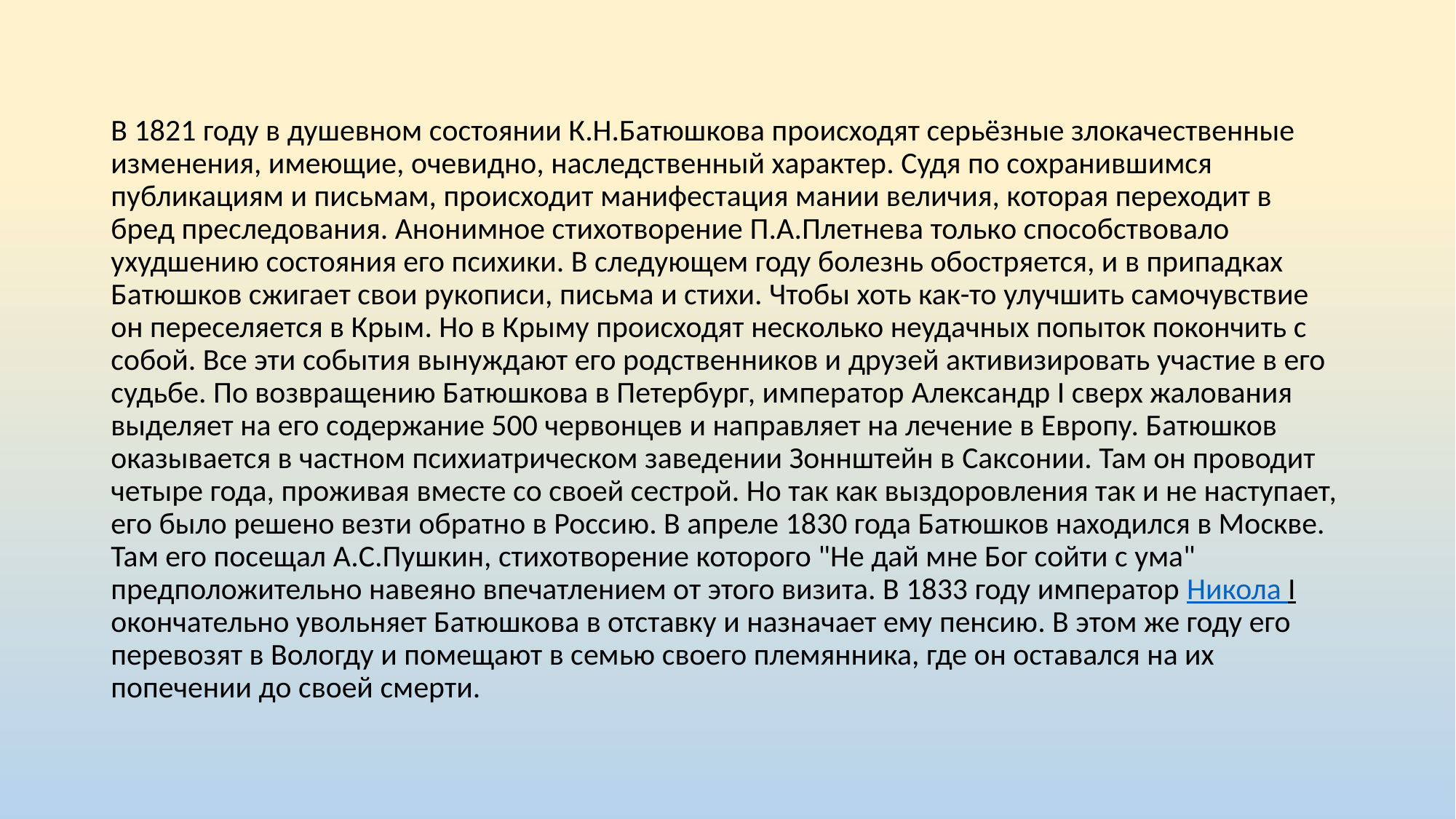

# В 1821 году в душевном состоянии К.Н.Батюшкова происходят серьёзные злокачественные изменения, имеющие, очевидно, наследственный характер. Судя по сохранившимся публикациям и письмам, происходит манифестация мании величия, которая переходит в бред преследования. Анонимное стихотворение П.А.Плетнева только способствовало ухудшению состояния его психики. В следующем году болезнь обостряется, и в припадках Батюшков сжигает свои рукописи, письма и стихи. Чтобы хоть как-то улучшить самочувствие он переселяется в Крым. Но в Крыму происходят несколько неудачных попыток покончить с собой. Все эти события вынуждают его родственников и друзей активизировать участие в его судьбе. По возвращению Батюшкова в Петербург, император Александр I сверх жалования выделяет на его содержание 500 червонцев и направляет на лечение в Европу. Батюшков оказывается в частном психиатрическом заведении Зоннштейн в Саксонии. Там он проводит четыре года, проживая вместе со своей сестрой. Но так как выздоровления так и не наступает, его было решено везти обратно в Россию. В апреле 1830 года Батюшков находился в Москве. Там его посещал А.С.Пушкин, стихотворение которого "Не дай мне Бог сойти с ума" предположительно навеяно впечатлением от этого визита. В 1833 году император Никола Iокончательно увольняет Батюшкова в отставку и назначает ему пенсию. В этом же году его перевозят в Вологду и помещают в семью своего племянника, где он оставался на их попечении до своей смерти.